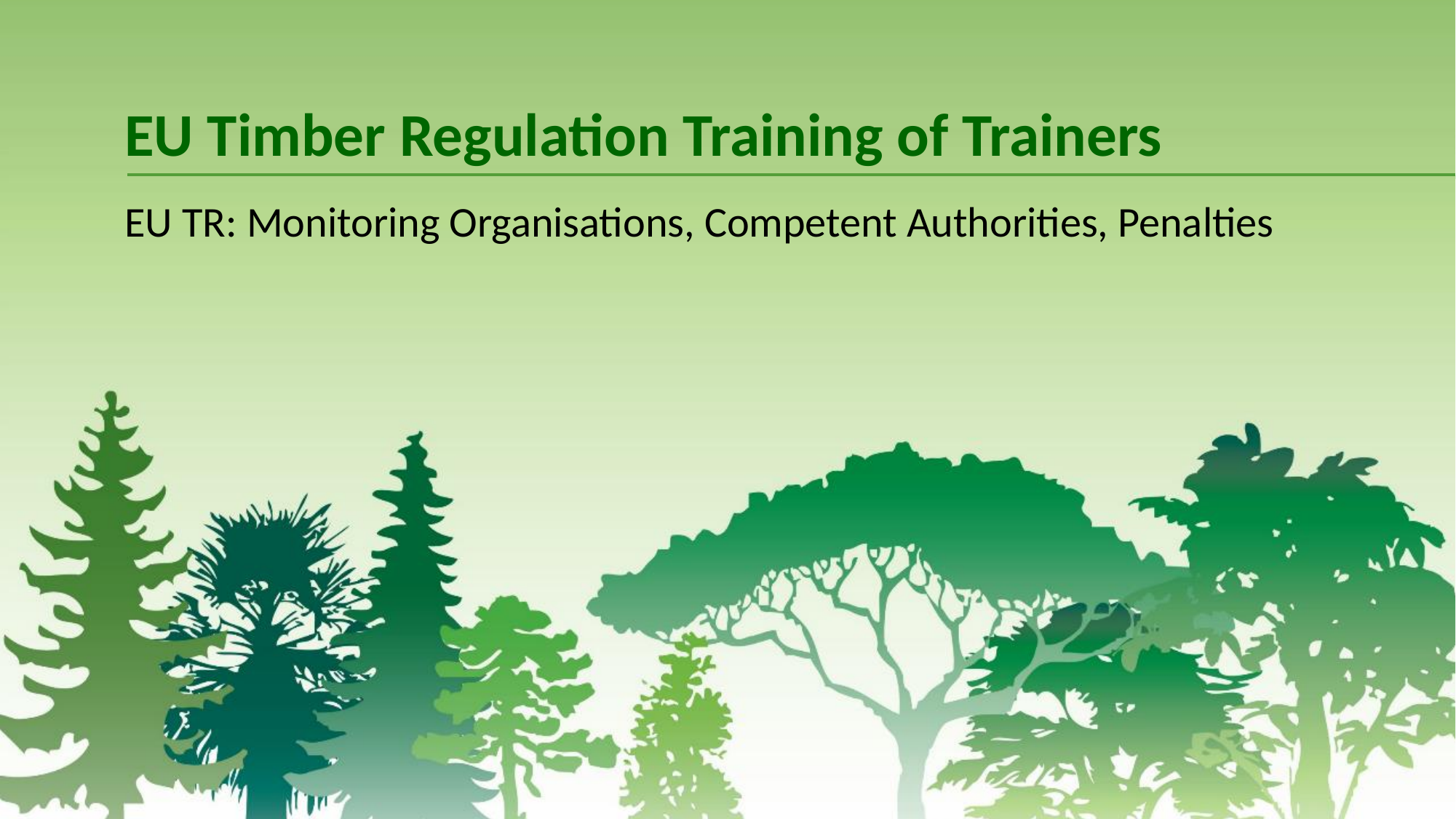

# EU Timber Regulation Training of Trainers
EU TR: Monitoring Organisations, Competent Authorities, Penalties
2